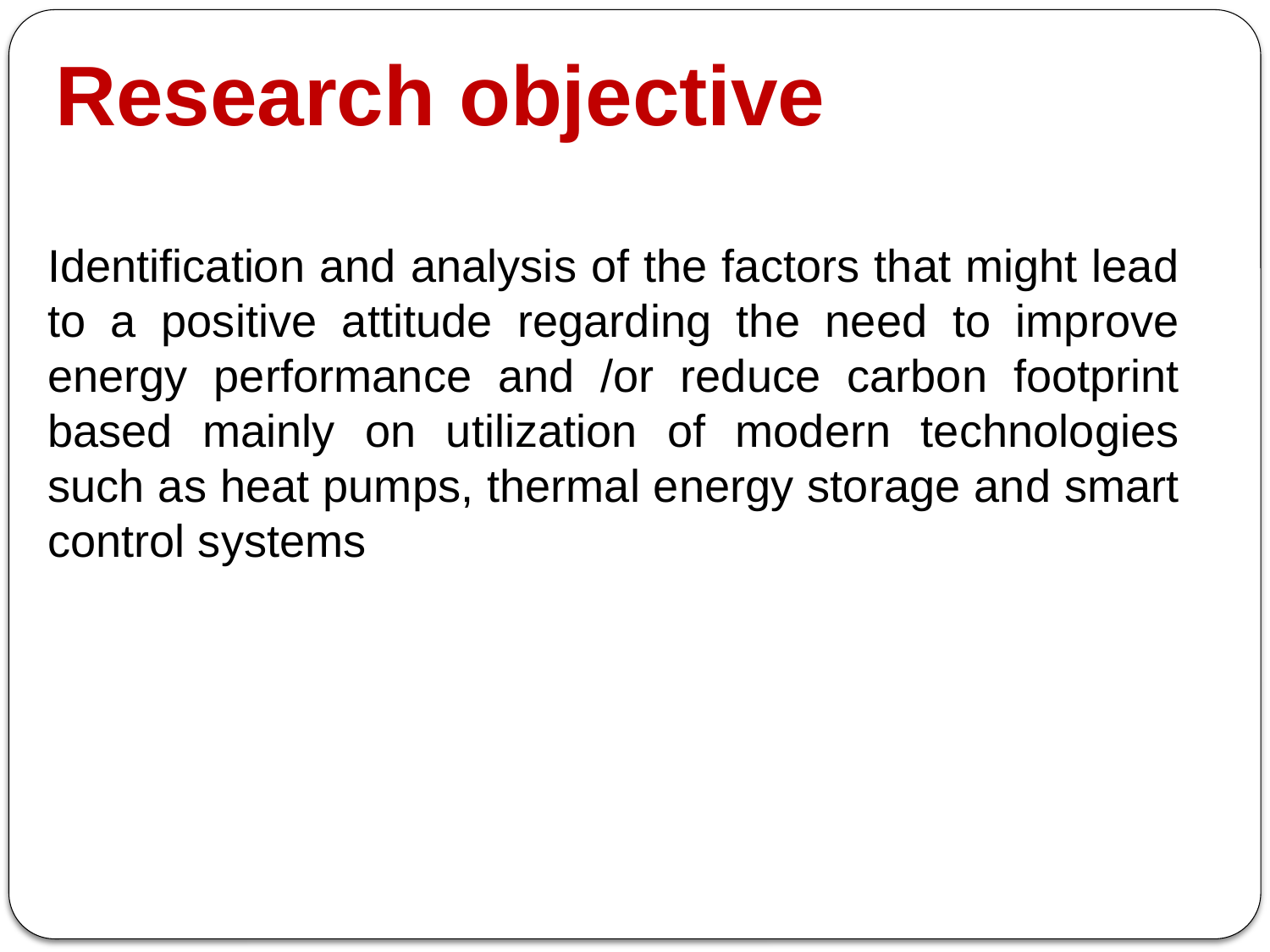

# Research objective
Identification and analysis of the factors that might lead to a positive attitude regarding the need to improve energy performance and /or reduce carbon footprint based mainly on utilization of modern technologies such as heat pumps, thermal energy storage and smart control systems